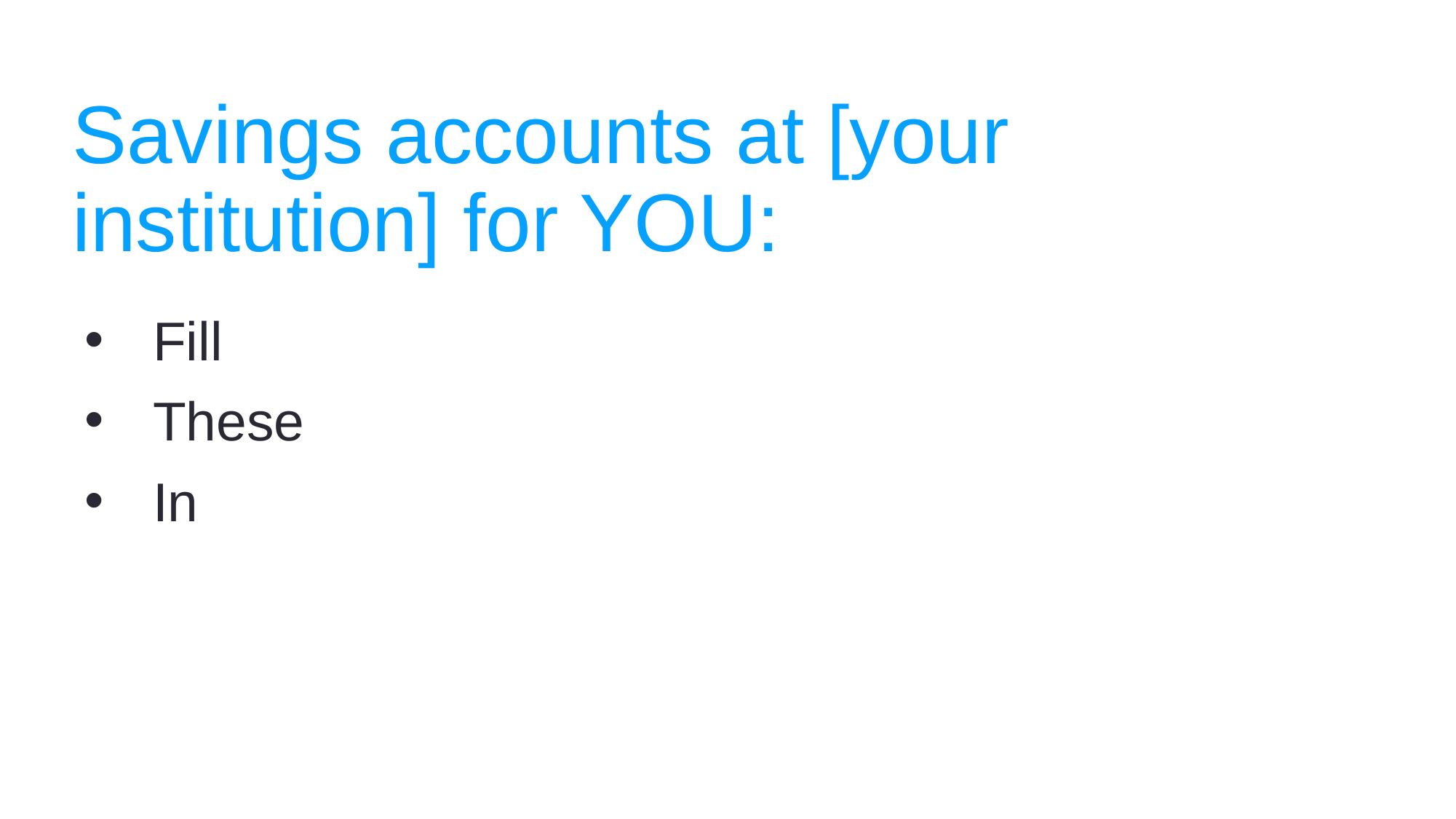

# Savings accounts at [your institution] for YOU:
Fill
These
In